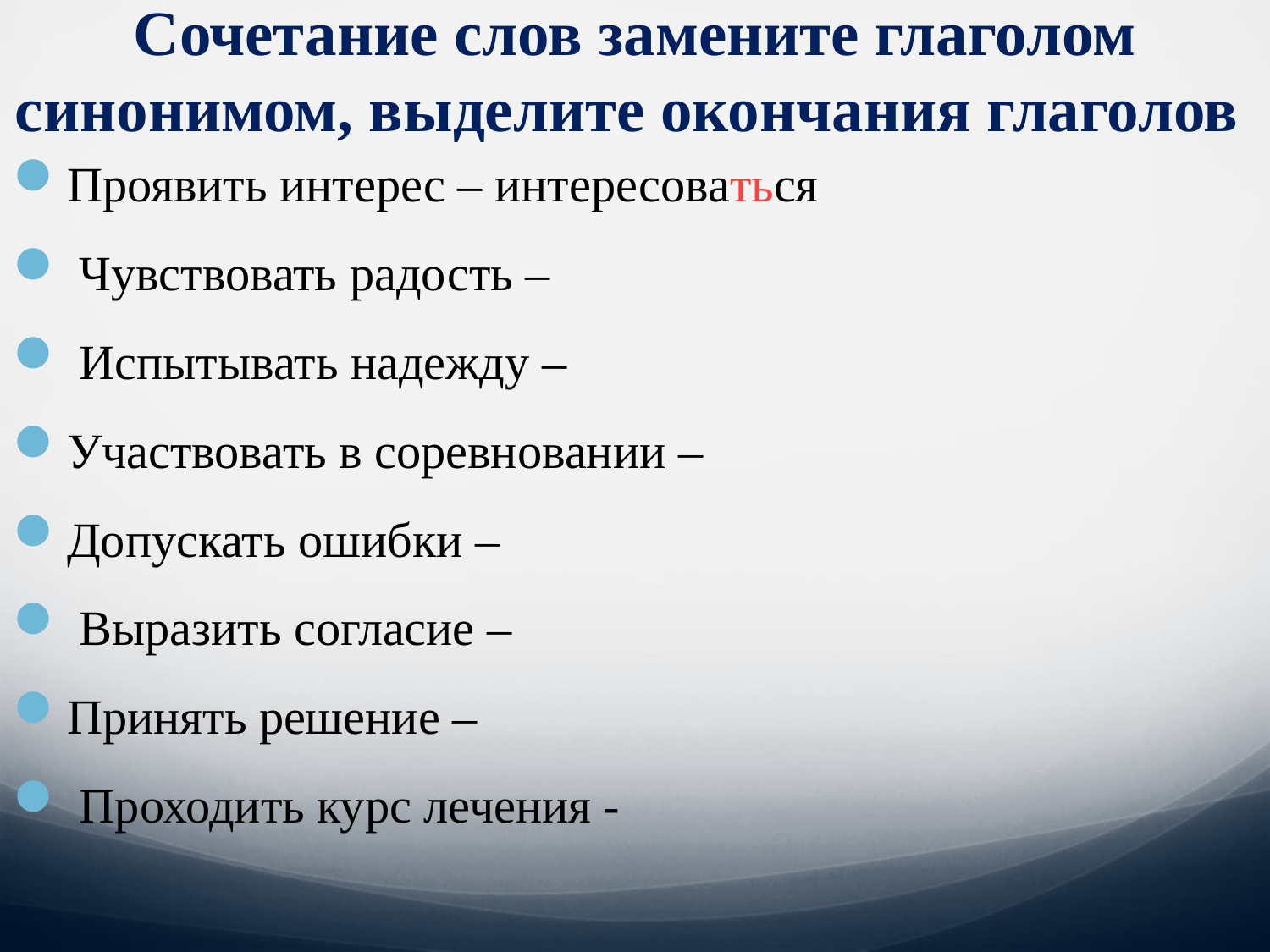

# Сочетание слов замените глаголом синонимом, выделите окончания глаголов
Проявить интерес – интересоваться
 Чувствовать радость –
 Испытывать надежду –
Участвовать в соревновании –
Допускать ошибки –
 Выразить согласие –
Принять решение –
 Проходить курс лечения -